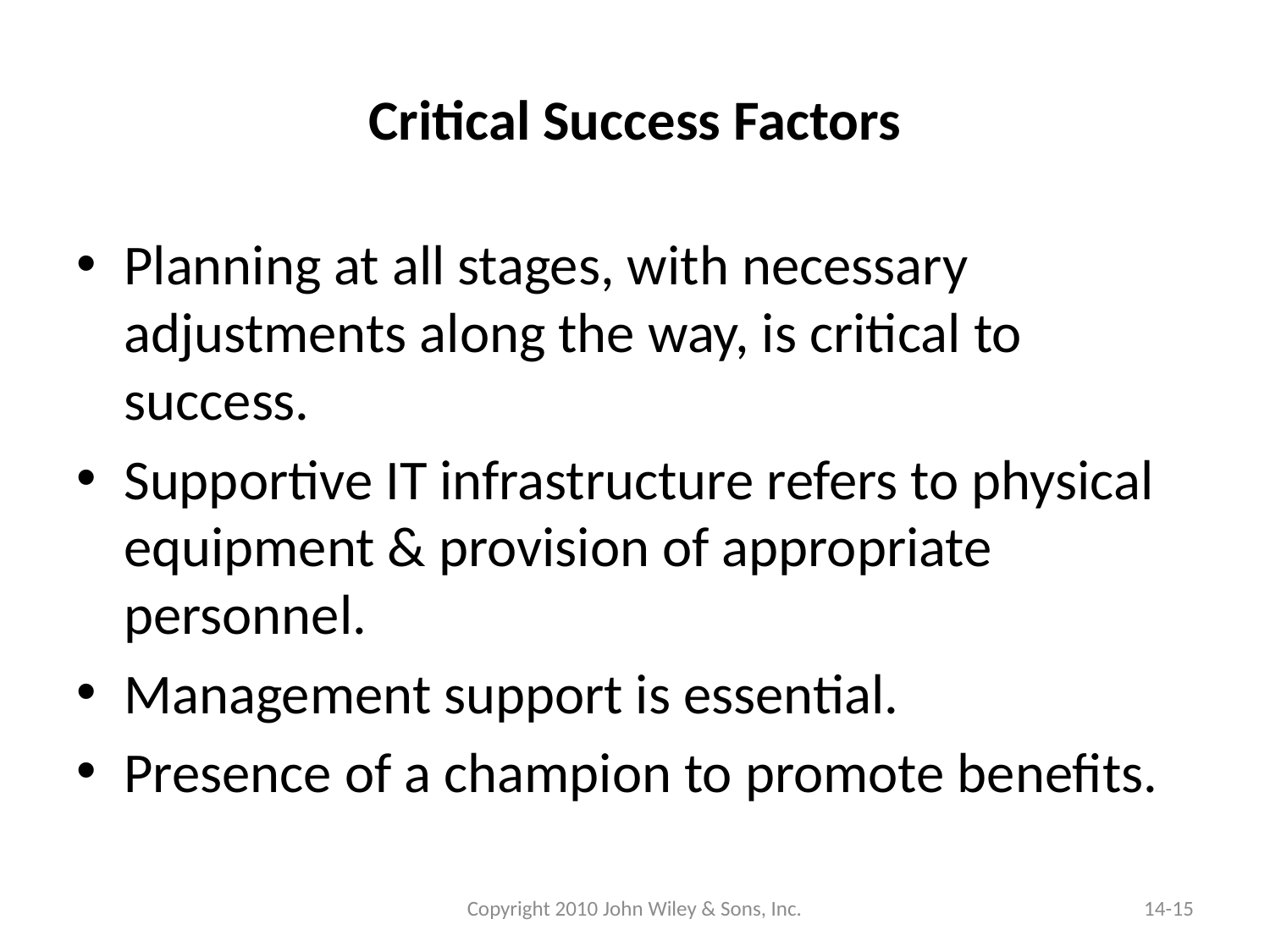

# Critical Success Factors
Planning at all stages, with necessary adjustments along the way, is critical to success.
Supportive IT infrastructure refers to physical equipment & provision of appropriate personnel.
Management support is essential.
Presence of a champion to promote benefits.
Copyright 2010 John Wiley & Sons, Inc.
14-15